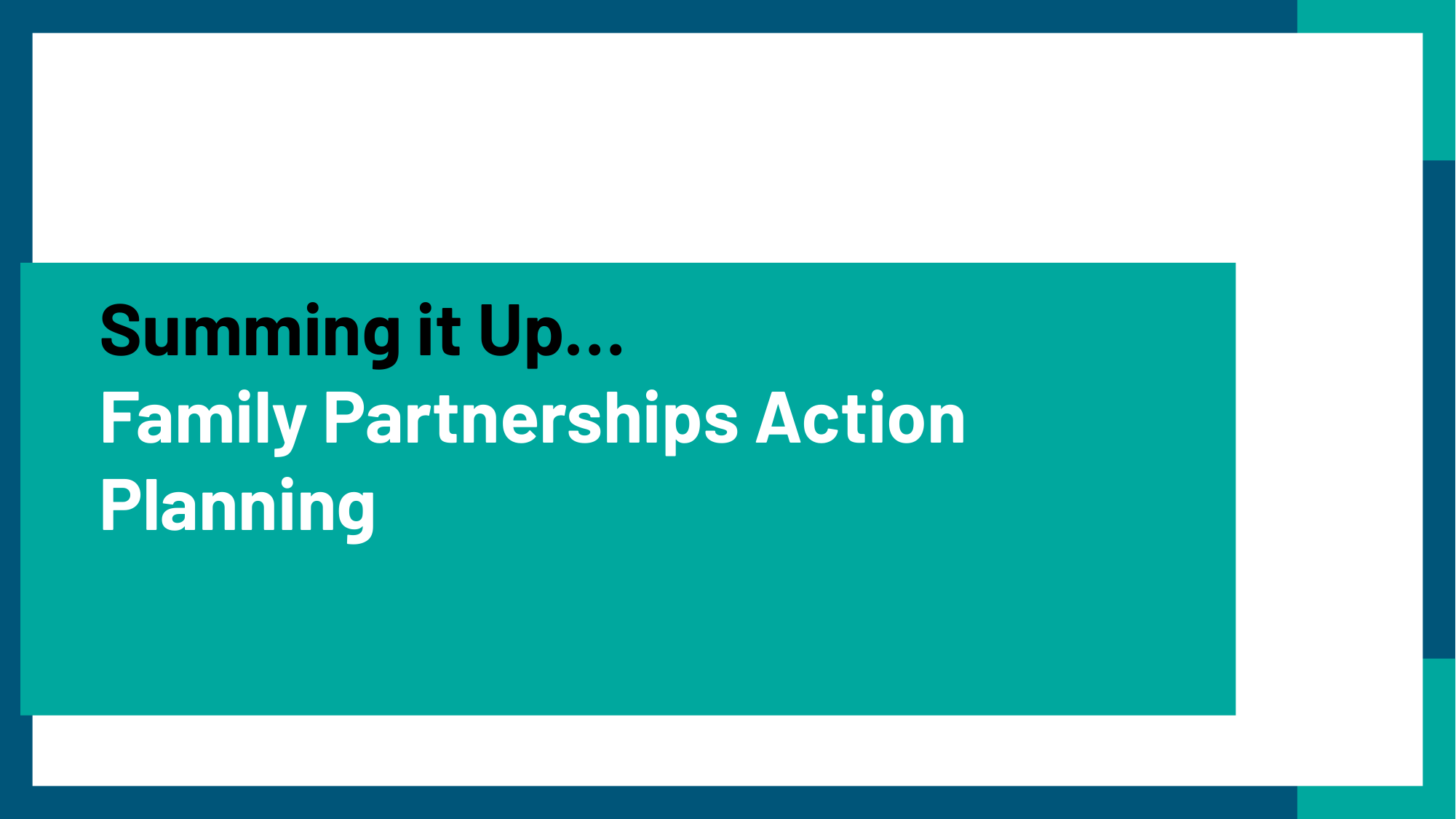

# Summing it Up… Family Partnerships Action Planning